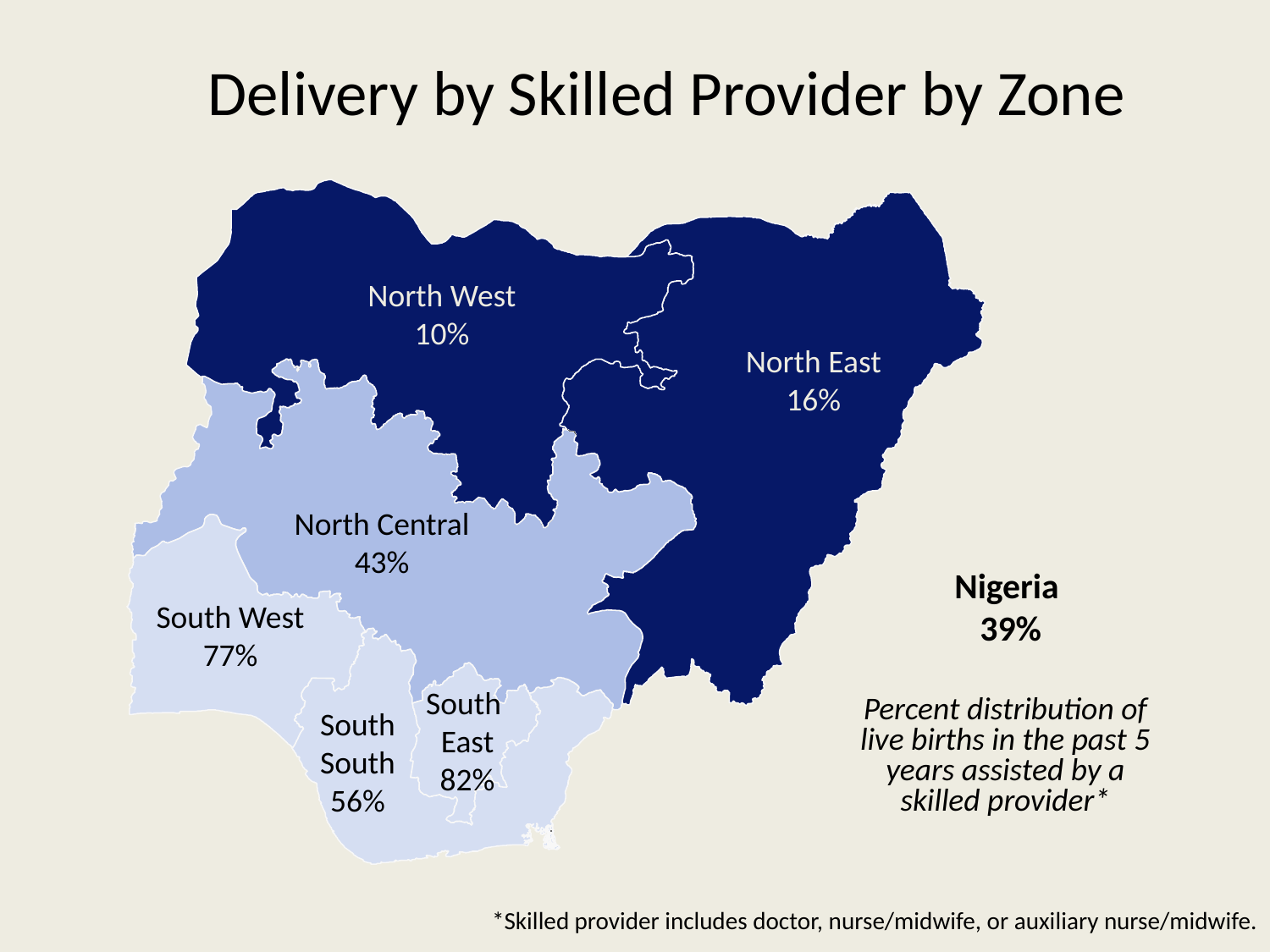

# Delivery by Skilled Provider by Zone

North West
10%
North East
16%
North Central
43%
South West
77%
South
East
82%
South
South
56%
Nigeria
39%
Percent distribution of live births in the past 5 years assisted by a skilled provider*
*Skilled provider includes doctor, nurse/midwife, or auxiliary nurse/midwife.